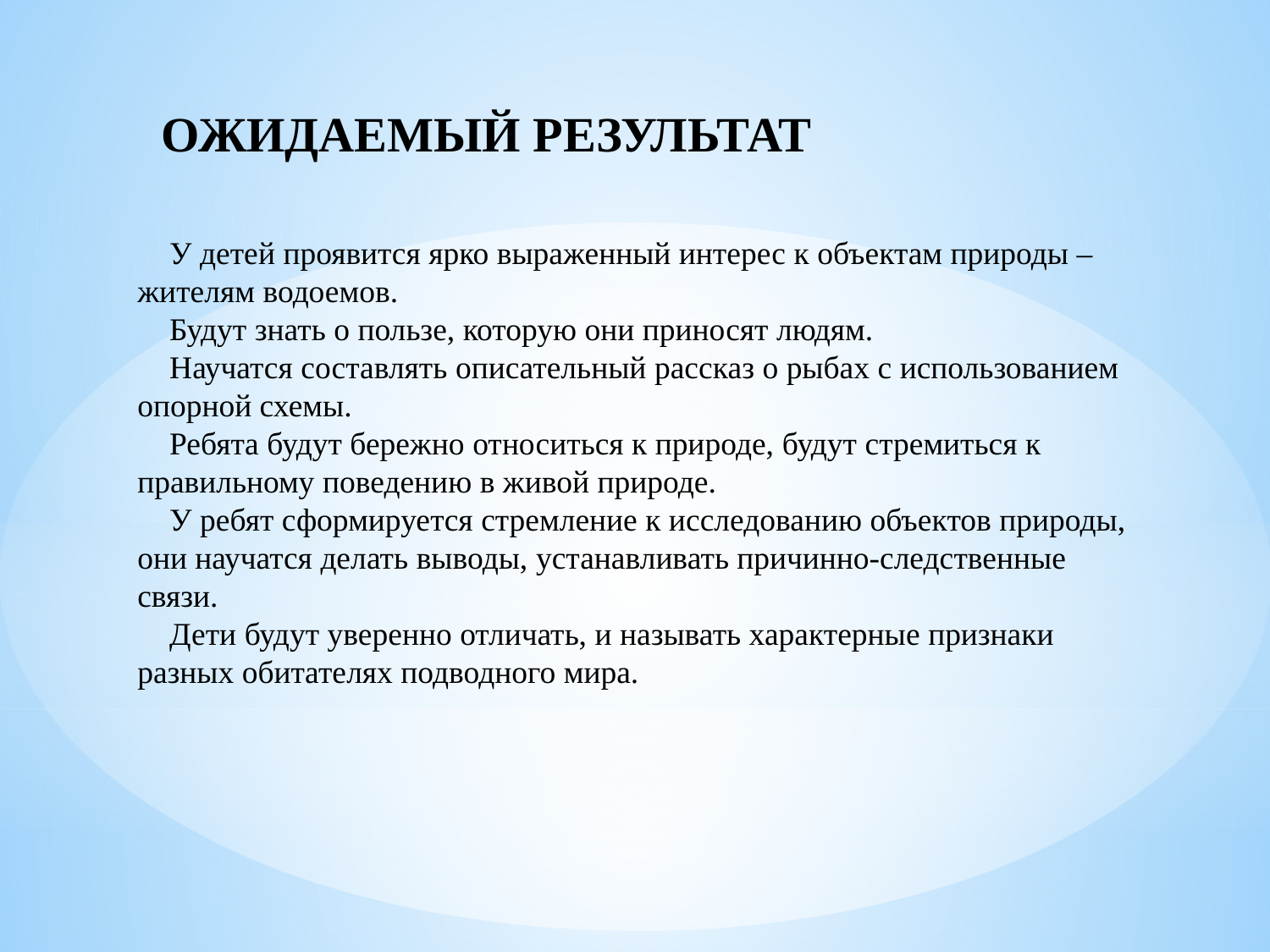

ОЖИДАЕМЫЙ РЕЗУЛЬТАТ
    У детей проявится ярко выраженный интерес к объектам природы – жителям водоемов.
    Будут знать о пользе, которую они приносят людям.
    Научатся составлять описательный рассказ о рыбах с использованием опорной схемы.
    Ребята будут бережно относиться к природе, будут стремиться к правильному поведению в живой природе.
    У ребят сформируется стремление к исследованию объектов природы, они научатся делать выводы, устанавливать причинно-следственные связи.
    Дети будут уверенно отличать, и называть характерные признаки разных обитателях подводного мира.